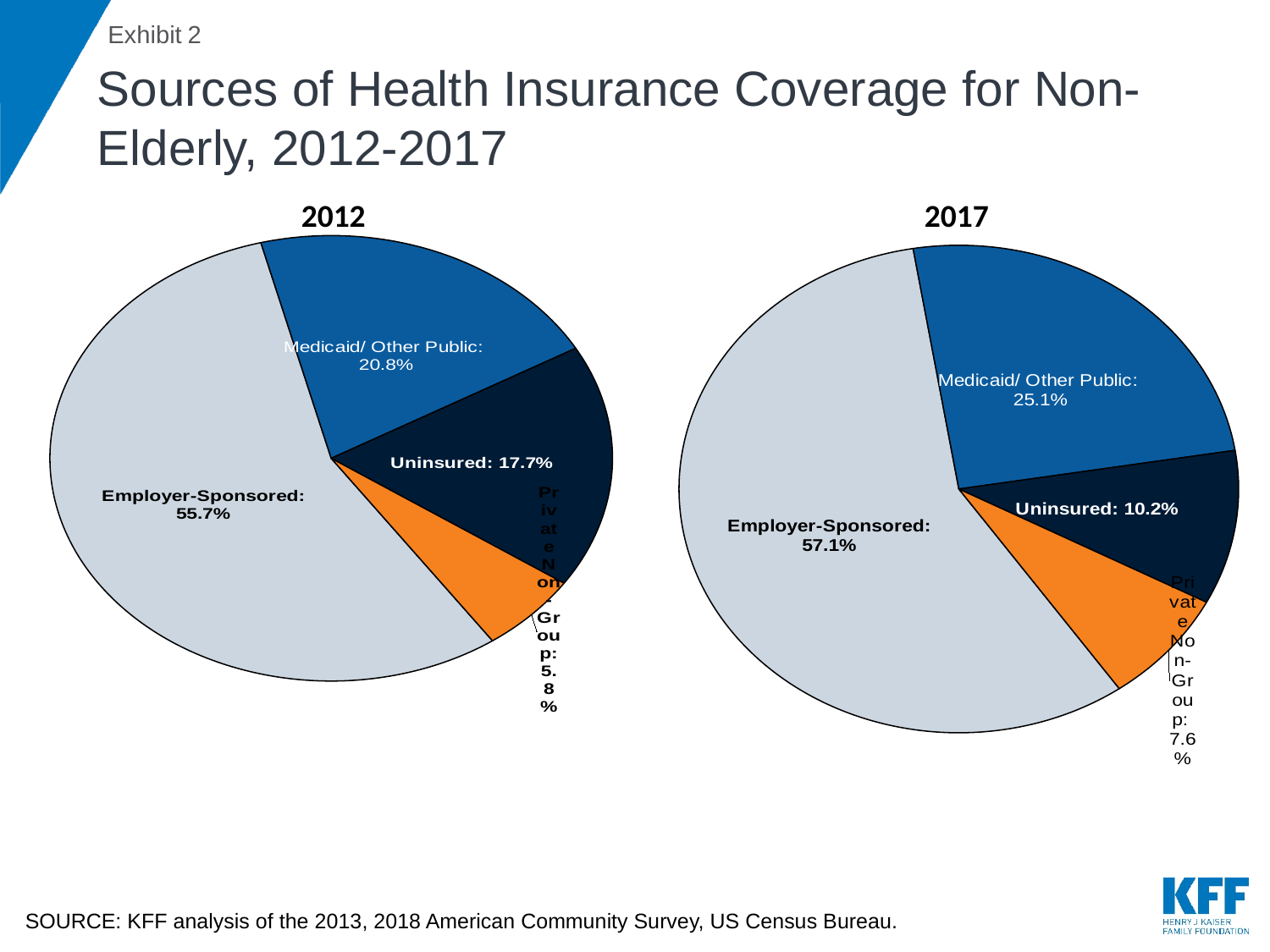

# Sources of Health Insurance Coverage for Non-Elderly, 2012-2017
2012
2017

### Chart

| Category | Column1 |
|---|---|
| Employer-Sponsored | 0.557 |
| Medicaid/ Other Public | 0.208 |
| Uninsured | 0.177 |
| Private Non-Group | 0.058 |

### Chart

| Category | Column1 |
|---|---|
| Employer-Sponsored | 0.5710970818989523 |
| Medicaid/ Other Public | 0.25075858666277934 |
| Uninsured | 0.10230136392349469 |
| Private Non-Group | 0.07584296751477365 |

SOURCE: KFF analysis of the 2013, 2018 American Community Survey, US Census Bureau.